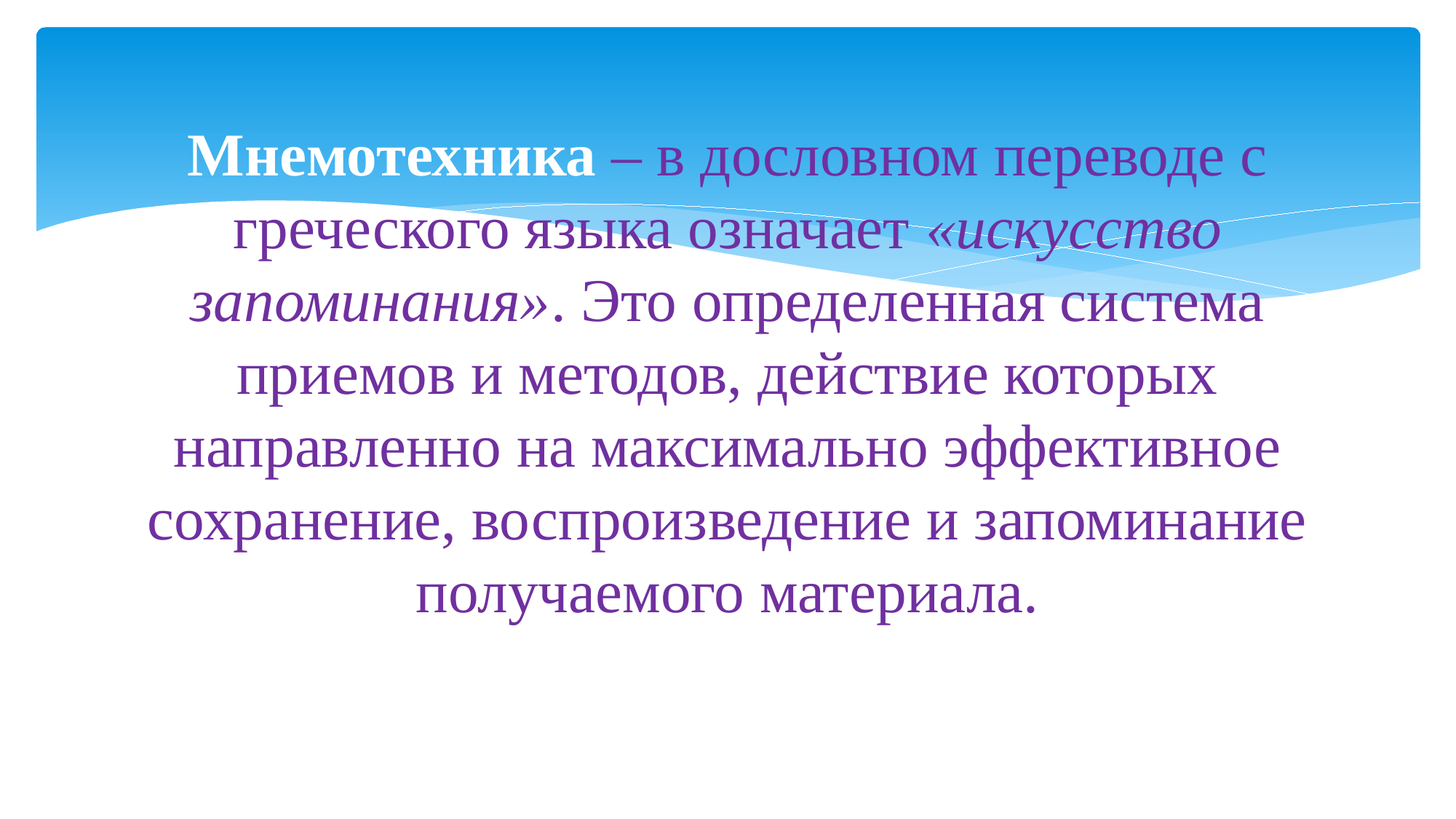

# Мнемотехника – в дословном переводе с греческого языка означает «искусство запоминания». Это определенная система приемов и методов, действие которых направленно на максимально эффективное сохранение, воспроизведение и запоминание получаемого материала.